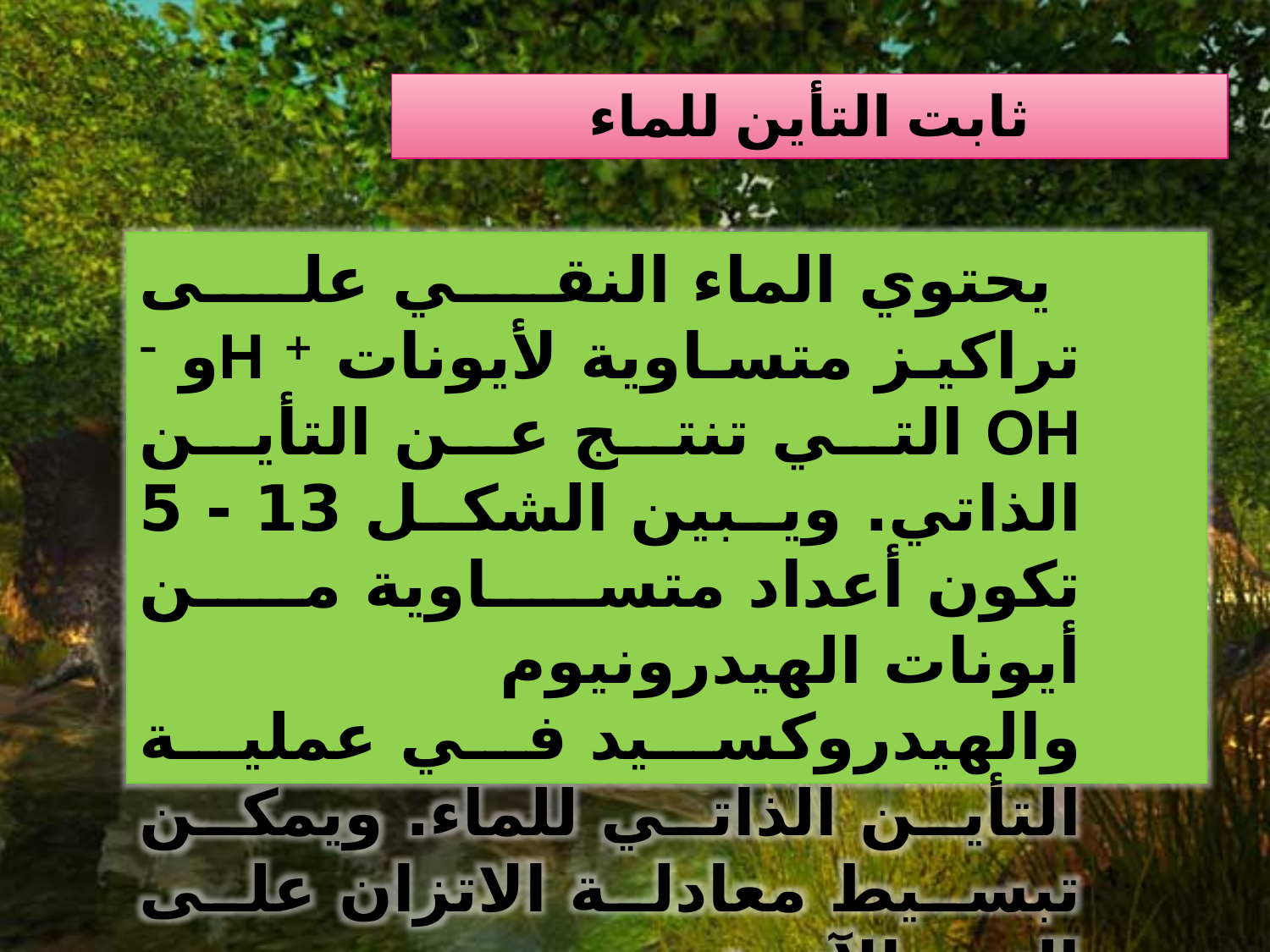

# ثابت التأين للماء
      يحتوي الماء النقي على تراكيز متساوية لأيونات +Hو –OH التي تنتج عن التأين الذاتي. ويبين الشكل 13 - 5 تكون أعداد متساوية من أيونات الهيدرونيوم والهيدروكسيد في عملية التأين الذاتي للماء. ويمكن تبسيط معادلة الاتزان على النحو الآتي:
.